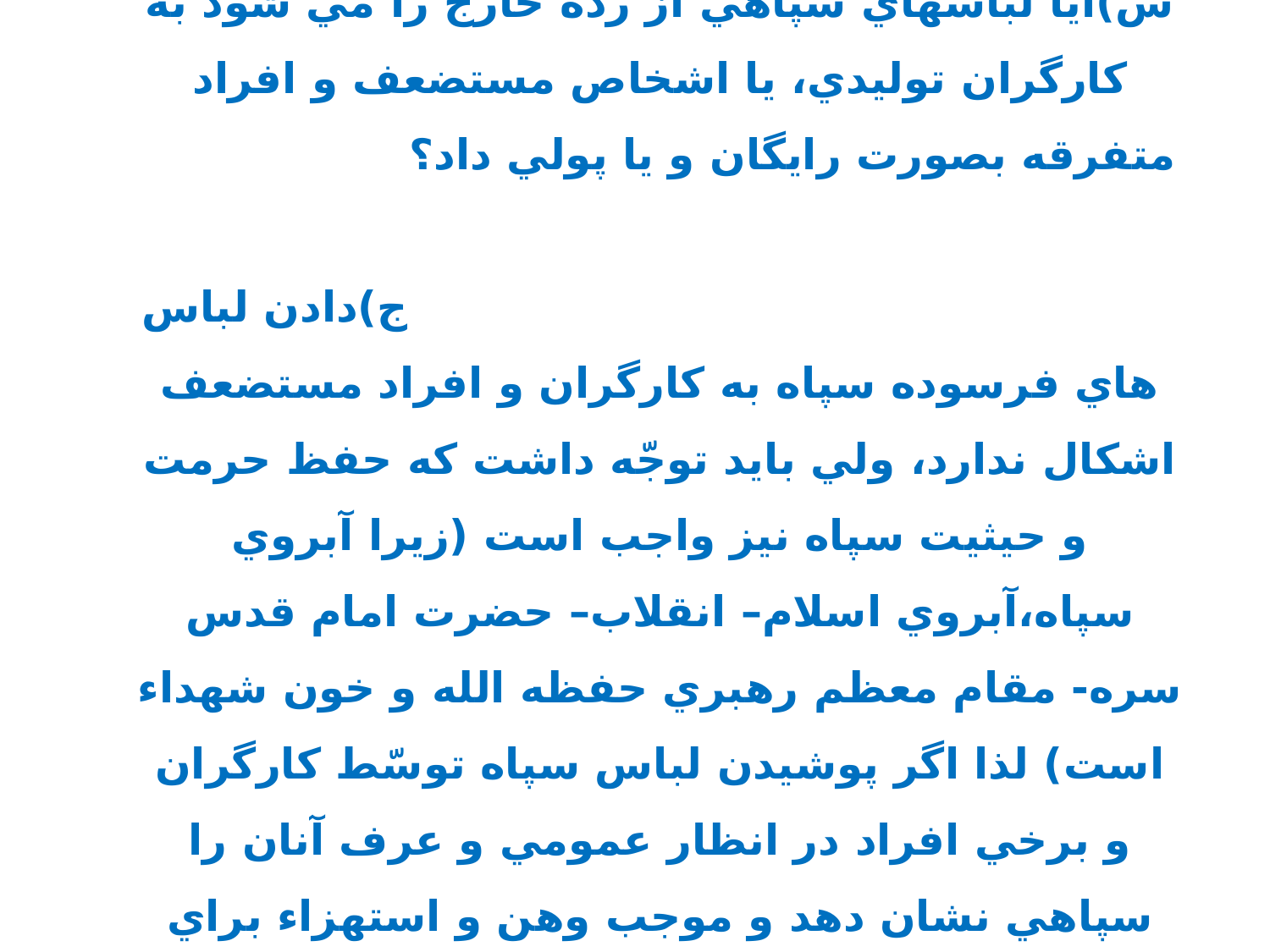

س)آيا لباسهاي سپاهي از رده خارج را مي شود به كارگران توليدي، يا اشخاص مستضعف و افراد متفرقه بصورت رايگان و يا پولي داد؟                                                                                                                                              ج)دادن لباس هاي فرسوده سپاه به كارگران و افراد مستضعف اشكال ندارد، ولي بايد توجّه داشت كه حفظ حرمت و حيثيت سپاه نيز واجب است (زيرا آبروي سپاه،آبروي اسلام– انقلاب– حضرت امام قدس سره- مقام معظم رهبري حفظه الله و خون شهداء است) لذا اگر پوشيدن لباس سپاه توسّط كارگران و برخي افراد در انظار عمومي و عرف آنان را سپاهي نشان دهد و موجب وهن و استهزاء براي سپاه شود در اين صورت جايز نيست.